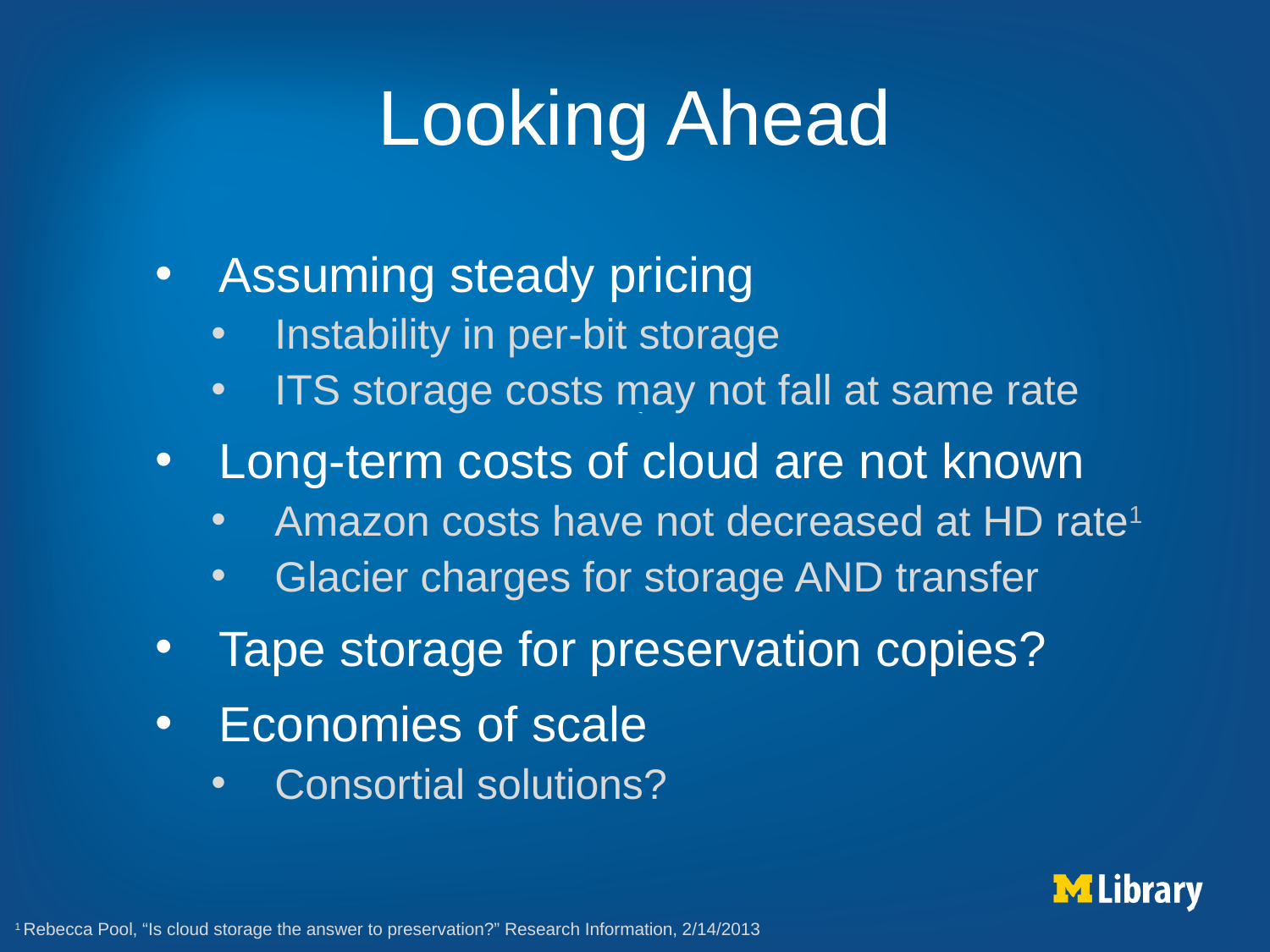

# Looking Ahead
Assuming steady pricing
Instability in per-bit storage
ITS storage costs may not fall at same rate
Long-term costs of cloud are not known
Amazon costs have not decreased at HD rate1
Glacier charges for storage AND transfer
Tape storage for preservation copies?
Economies of scale
Consortial solutions?

1 Rebecca Pool, “Is cloud storage the answer to preservation?” Research Information, 2/14/2013